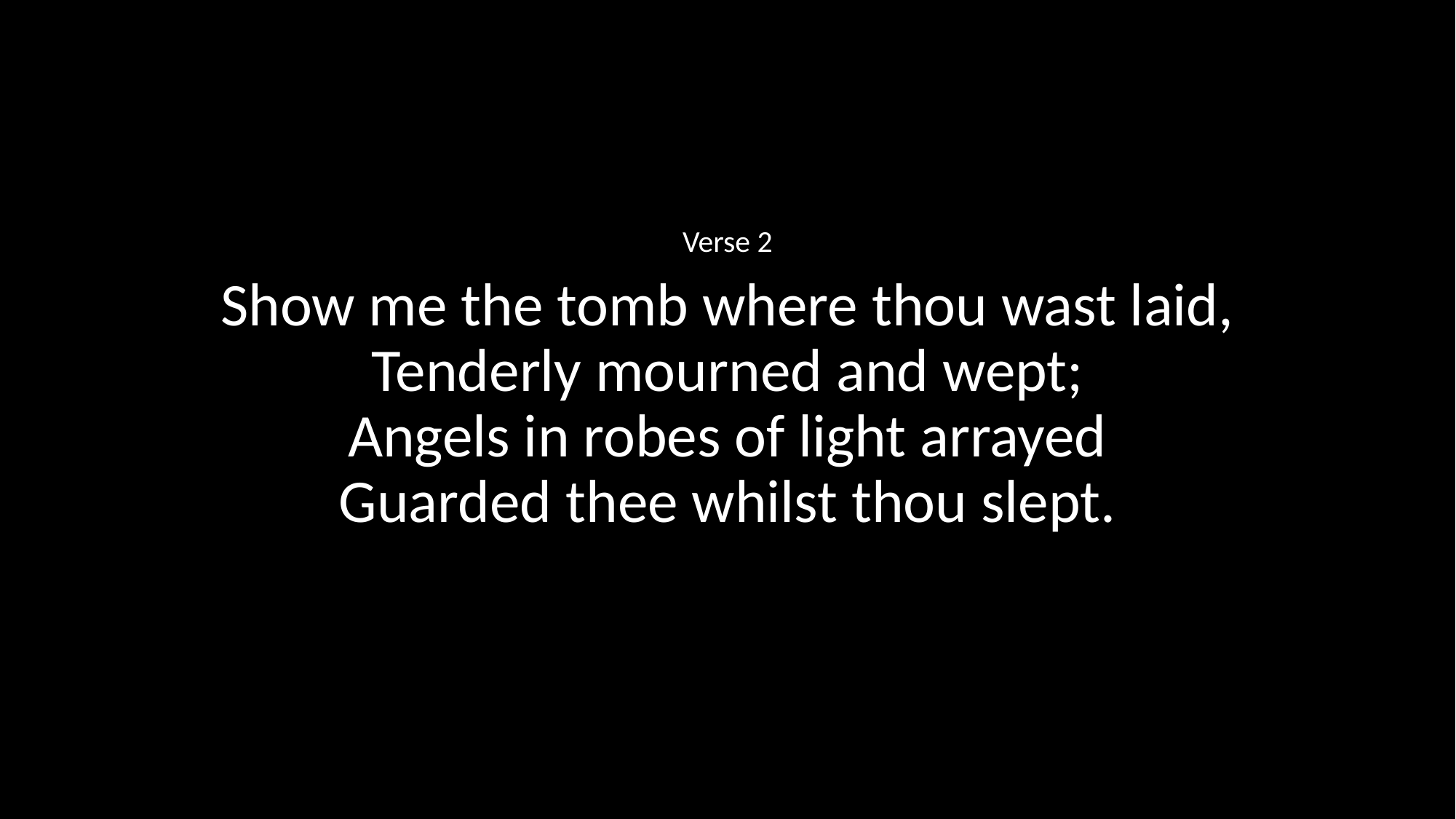

Verse 2
Show me the tomb where thou wast laid,
Tenderly mourned and wept;
Angels in robes of light arrayed
Guarded thee whilst thou slept.